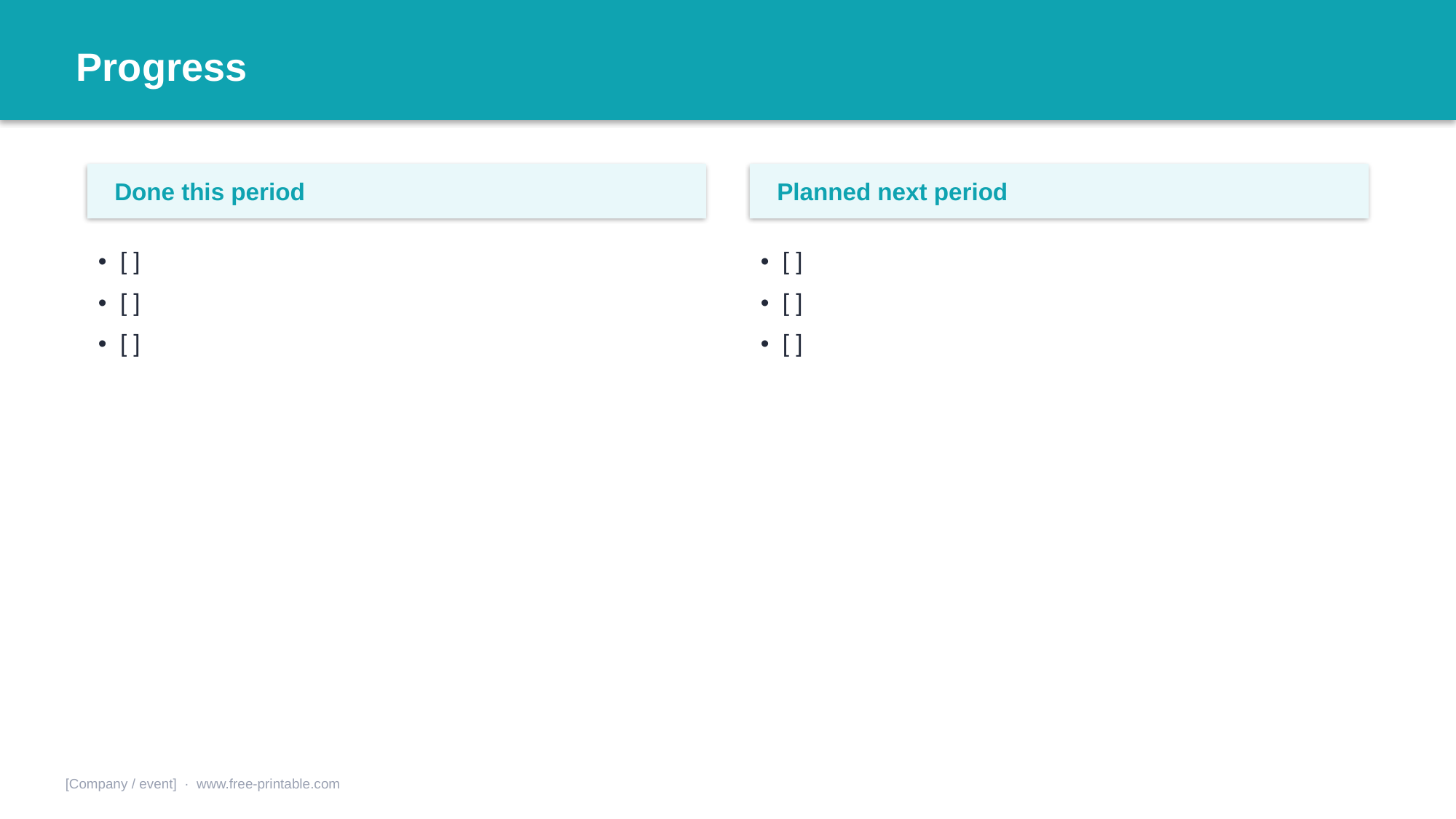

Progress

Done this period

Planned next period
•  [ ]
•  [ ]
•  [ ]
•  [ ]
•  [ ]
•  [ ]
[Company / event]  ·  www.free-printable.com